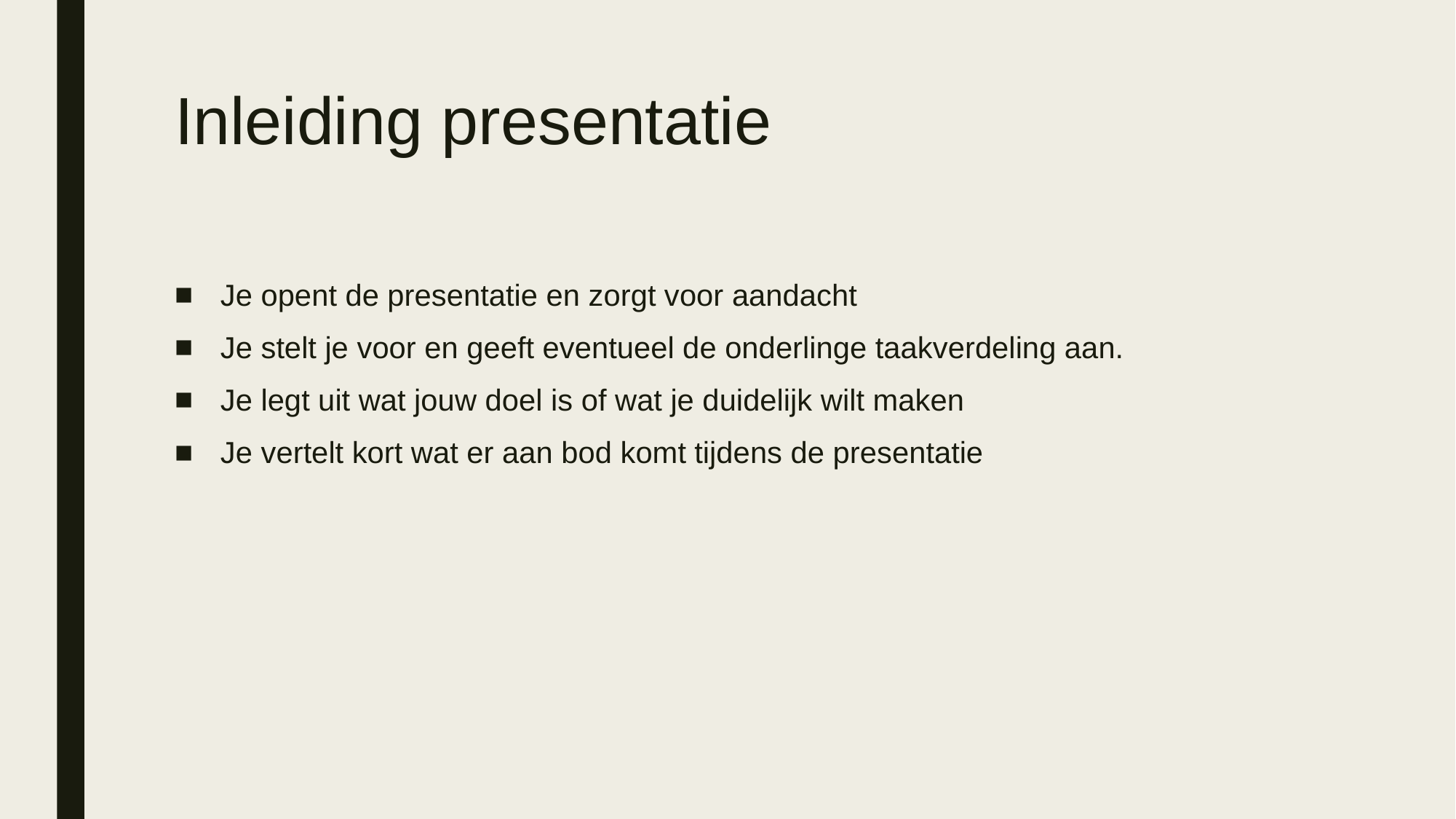

# Inleiding presentatie
Je opent de presentatie en zorgt voor aandacht
Je stelt je voor en geeft eventueel de onderlinge taakverdeling aan.
Je legt uit wat jouw doel is of wat je duidelijk wilt maken
Je vertelt kort wat er aan bod komt tijdens de presentatie